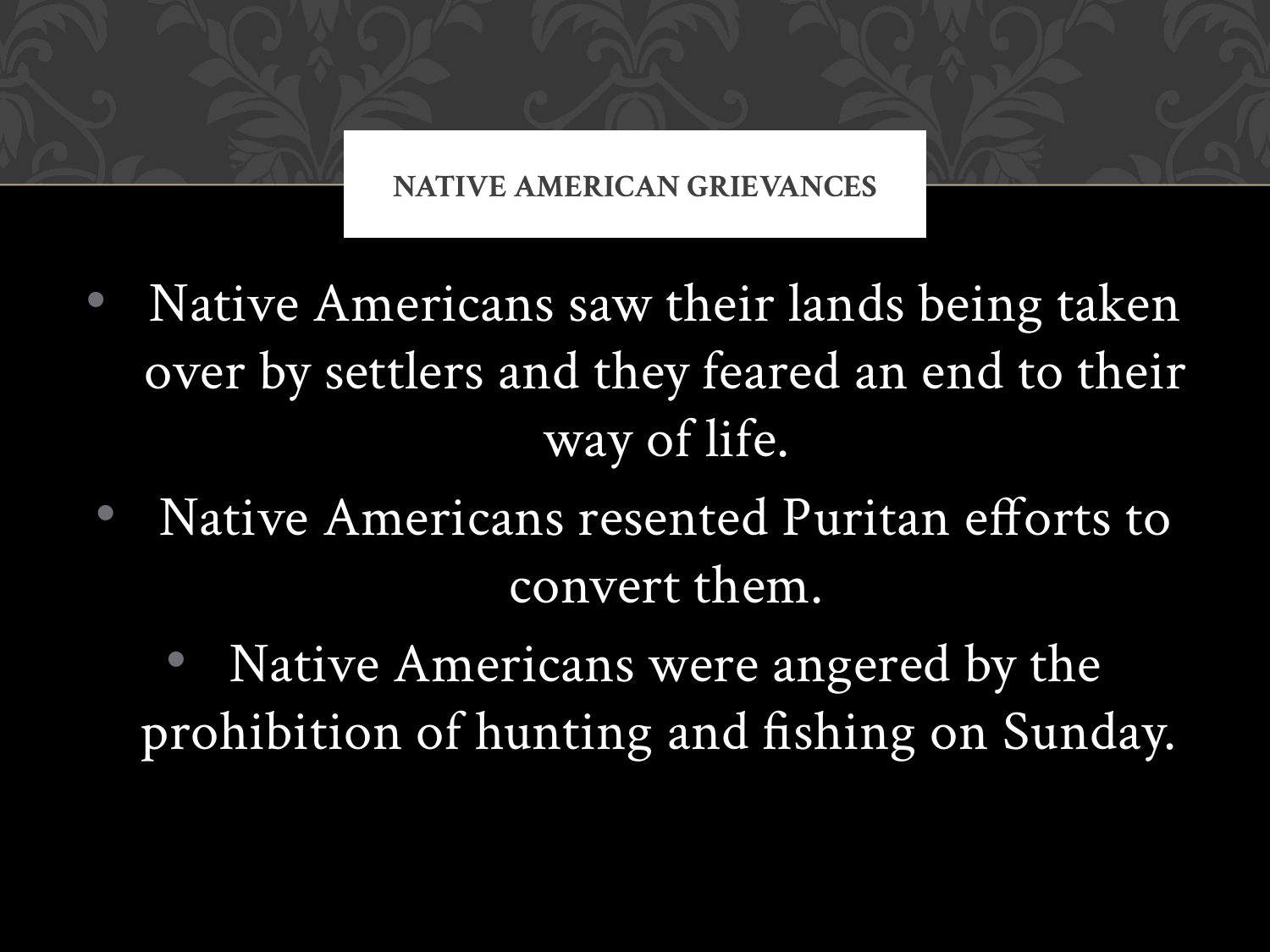

# Native American Grievances
Native Americans saw their lands being taken over by settlers and they feared an end to their way of life.
Native Americans resented Puritan efforts to convert them.
Native Americans were angered by the prohibition of hunting and fishing on Sunday.